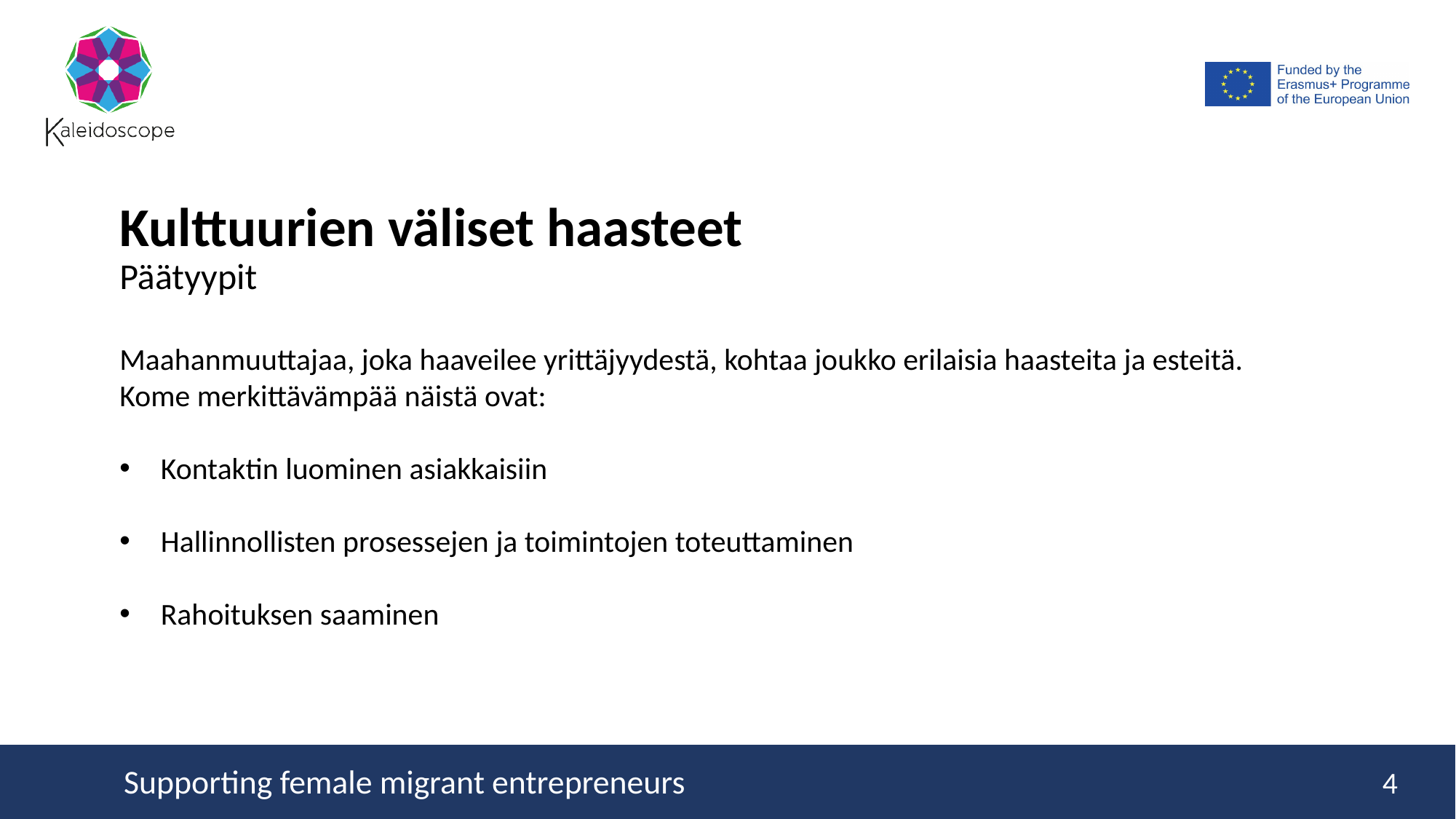

Kulttuurien väliset haasteet

Päätyypit

Maahanmuuttajaa, joka haaveilee yrittäjyydestä, kohtaa joukko erilaisia haasteita ja esteitä.
Kome merkittävämpää näistä ovat:

Kontaktin luominen asiakkaisiin

Hallinnollisten prosessejen ja toimintojen toteuttaminen

Rahoituksen saaminen

4